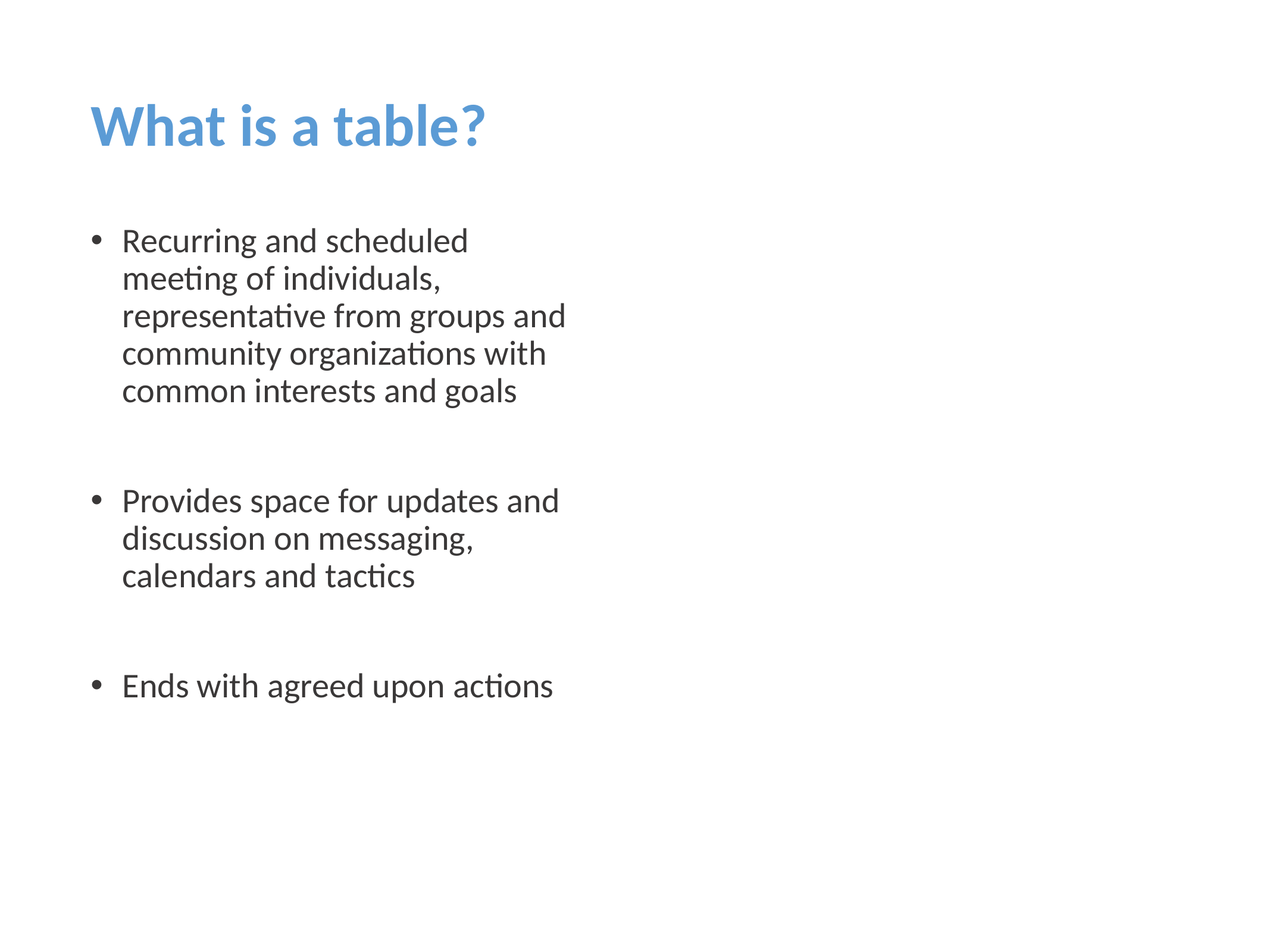

What is a table?
Recurring and scheduled meeting of individuals, representative from groups and community organizations with common interests and goals

Provides space for updates and discussion on messaging, calendars and tactics

Ends with agreed upon actions